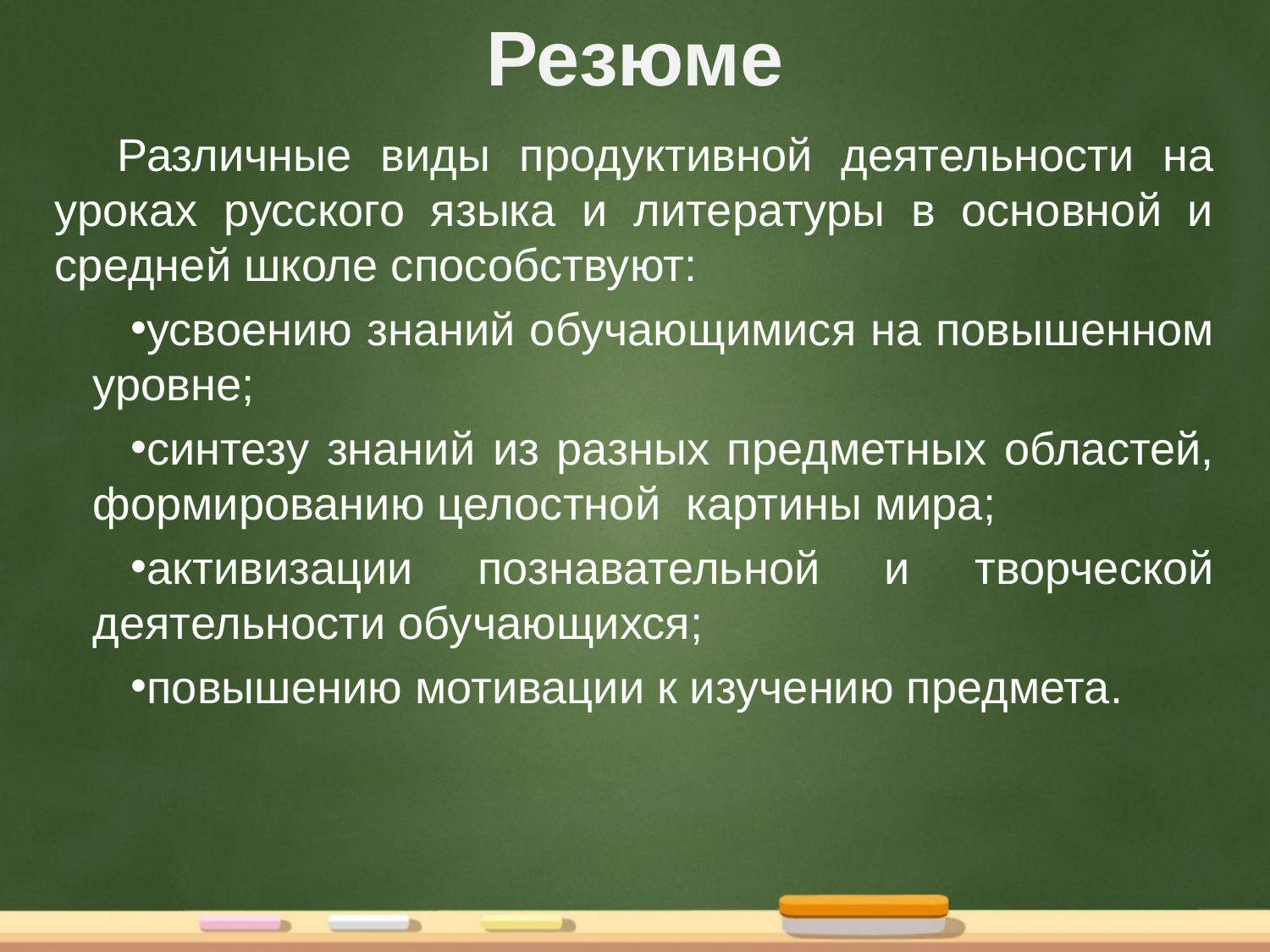

# Резюме
Различные виды продуктивной деятельности на уроках русского языка и литературы в основной и средней школе способствуют:
усвоению знаний обучающимися на повышенном уровне;
синтезу знаний из разных предметных областей, формированию целостной  картины мира;
активизации познавательной и творческой деятельности обучающихся;
повышению мотивации к изучению предмета.